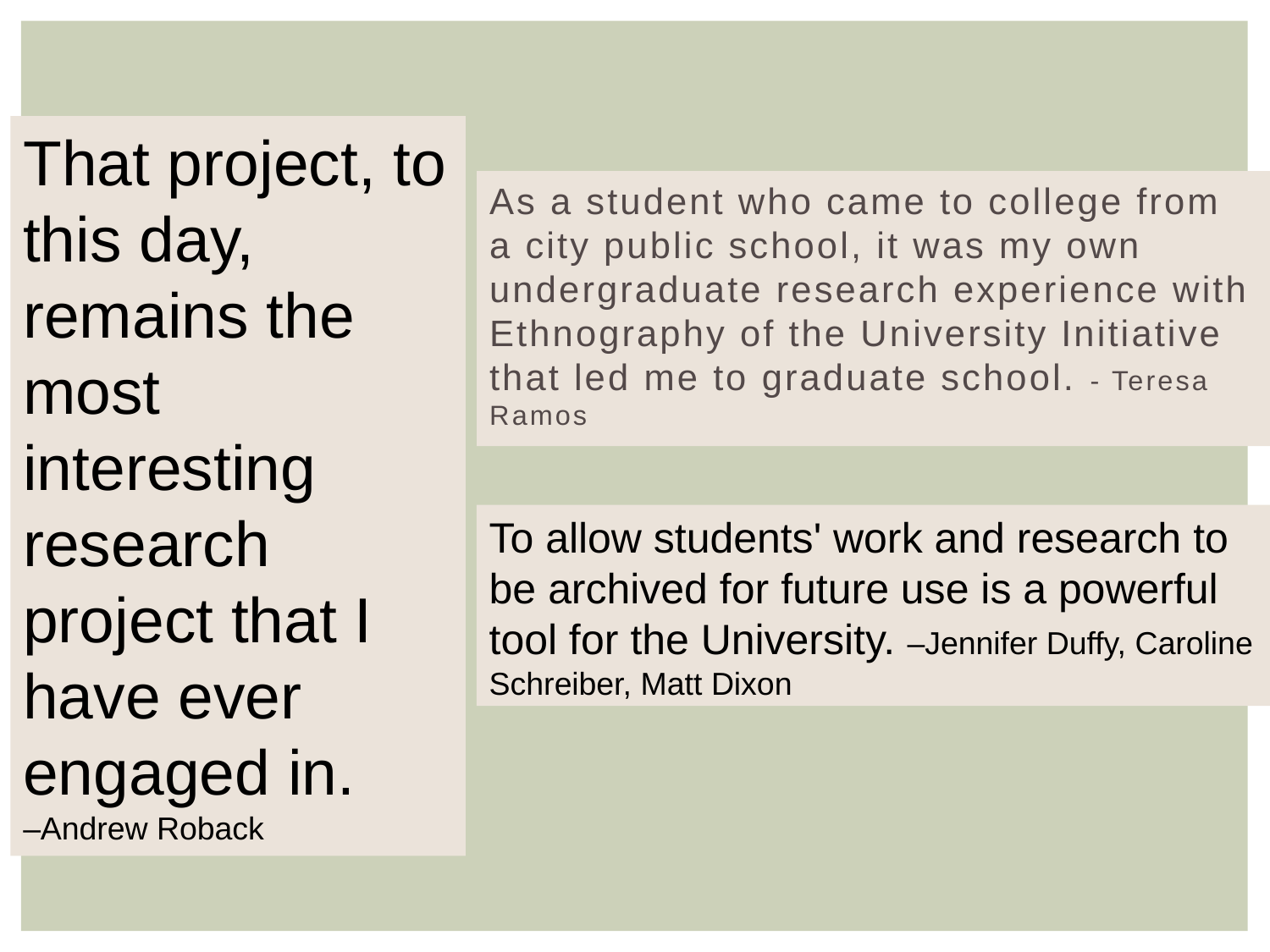

That project, to this day, remains the most interesting research project that I have ever engaged in.
–Andrew Roback
As a student who came to college from a city public school, it was my own undergraduate research experience with Ethnography of the University Initiative that led me to graduate school. - Teresa Ramos
To allow students' work and research to be archived for future use is a powerful tool for the University. –Jennifer Duffy, Caroline Schreiber, Matt Dixon